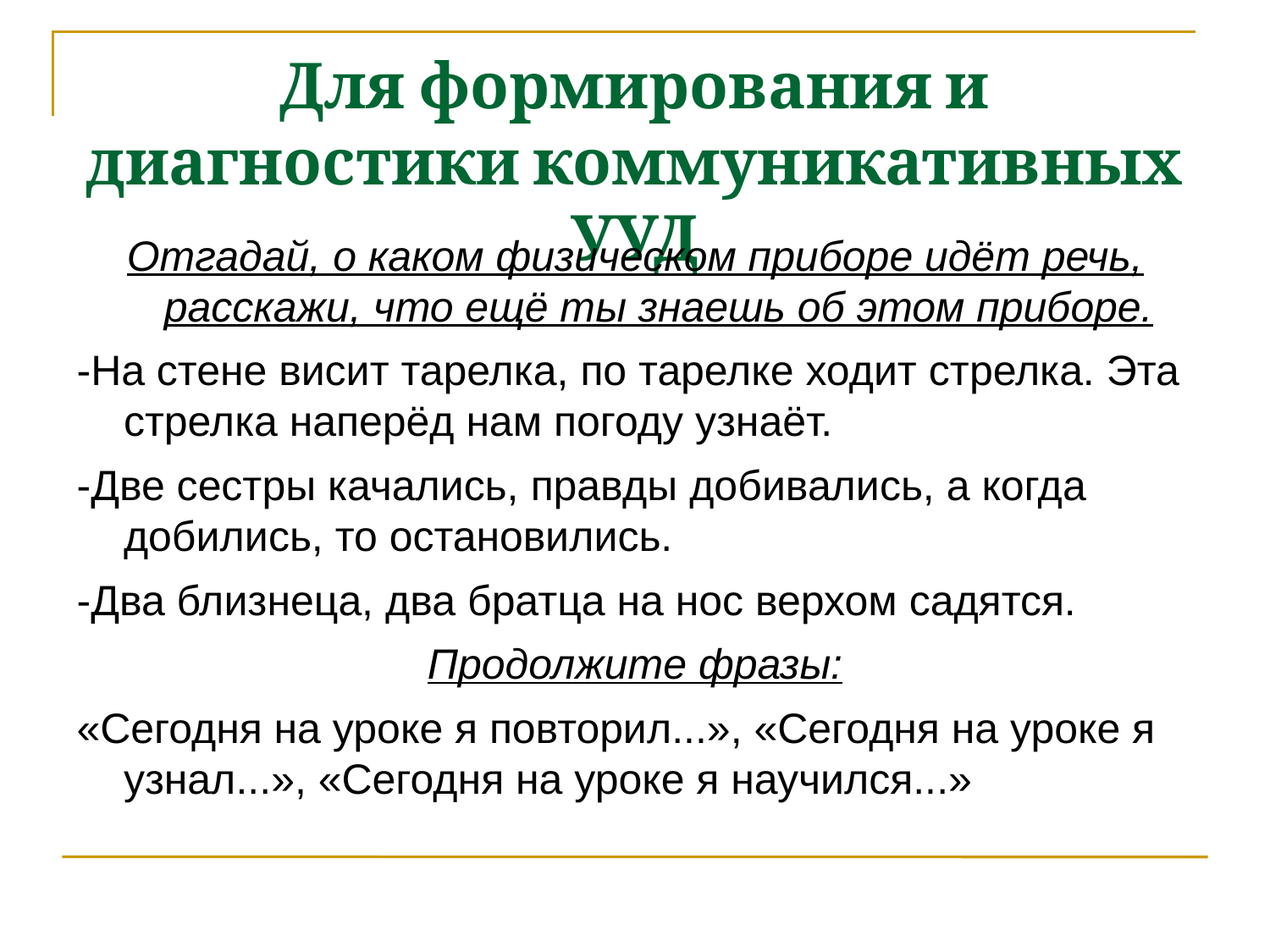

Для формирования и диагностики коммуникативных УУД
Отгадай, о каком физическом приборе идёт речь, расскажи, что ещё ты знаешь об этом приборе.
-На стене висит тарелка, по тарелке ходит стрелка. Эта стрелка наперёд нам погоду узнаёт.
-Две сестры качались, правды добивались, а когда добились, то остановились.
-Два близнеца, два братца на нос верхом садятся.
Продолжите фразы:
«Сегодня на уроке я повторил...», «Сегодня на уроке я узнал...», «Сегодня на уроке я научился...»